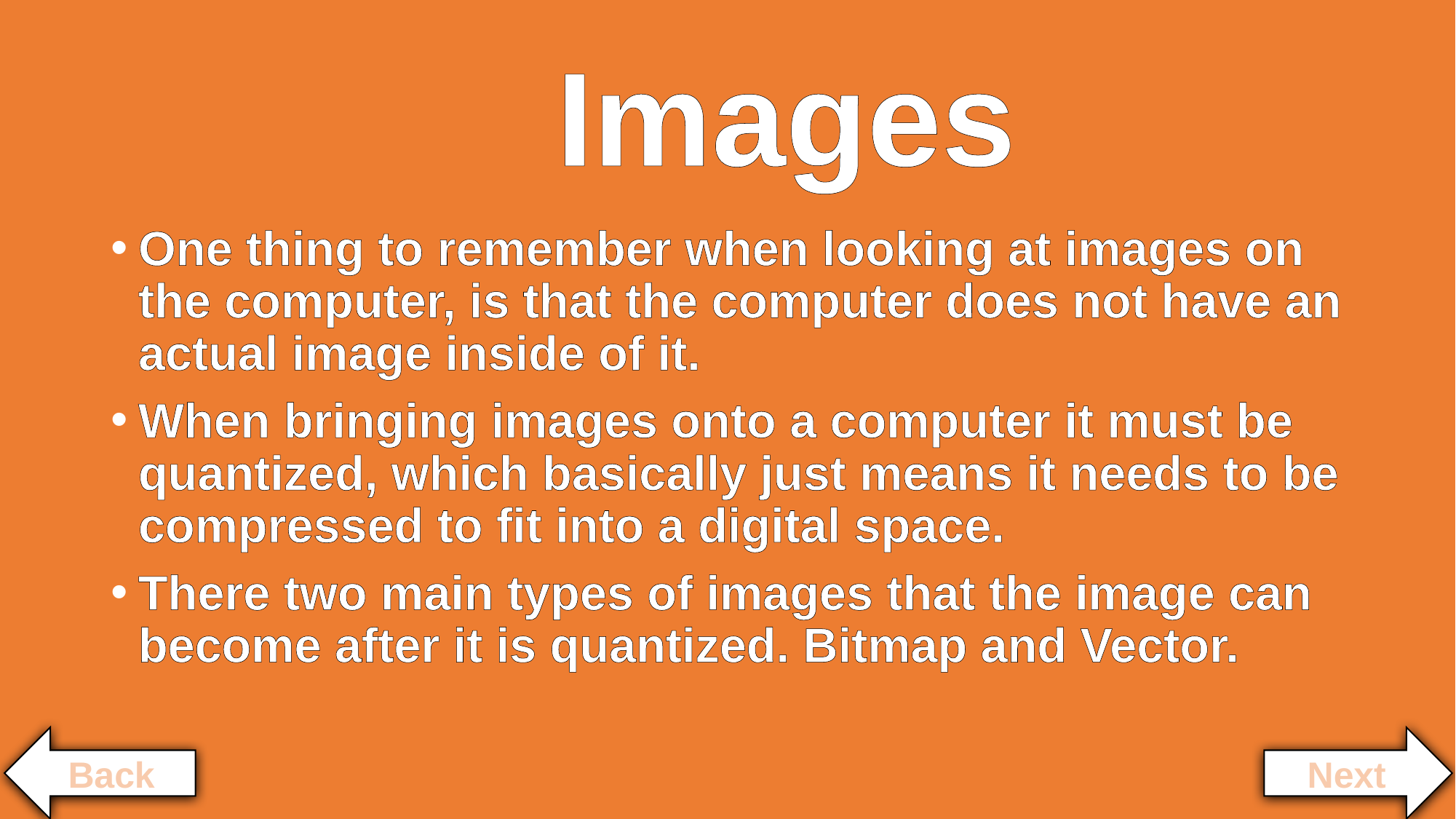

# Images
One thing to remember when looking at images on the computer, is that the computer does not have an actual image inside of it.
When bringing images onto a computer it must be quantized, which basically just means it needs to be compressed to fit into a digital space.
There two main types of images that the image can become after it is quantized. Bitmap and Vector.

Back
Next